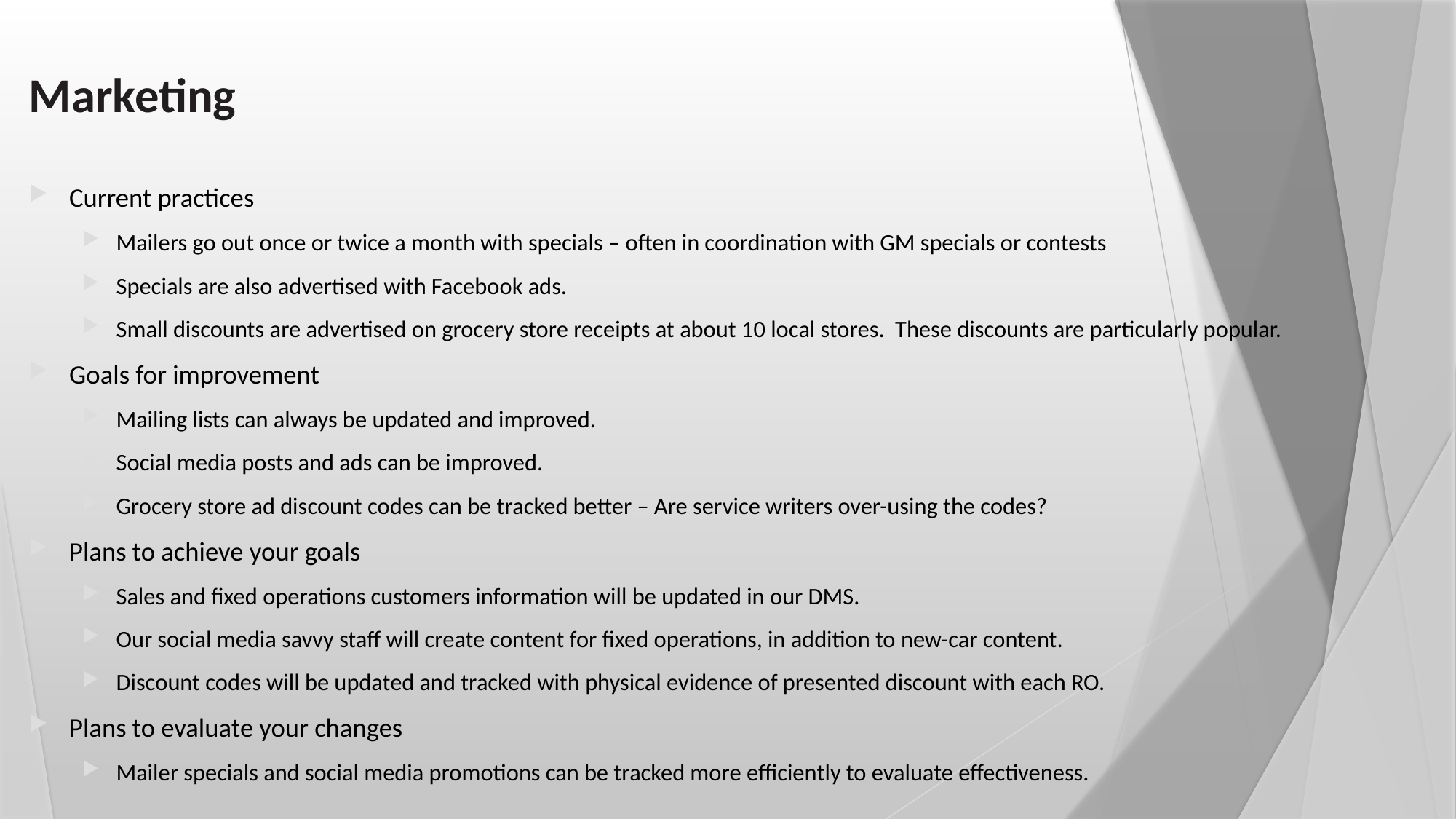

# Marketing

Current practices
Mailers go out once or twice a month with specials – often in coordination with GM specials or contests
Specials are also advertised with Facebook ads.
Small discounts are advertised on grocery store receipts at about 10 local stores.  These discounts are particularly popular.
Goals for improvement
Mailing lists can always be updated and improved.
Social media posts and ads can be improved.
Grocery store ad discount codes can be tracked better – Are service writers over-using the codes?
Plans to achieve your goals
Sales and fixed operations customers information will be updated in our DMS.
Our social media savvy staff will create content for fixed operations, in addition to new-car content.
Discount codes will be updated and tracked with physical evidence of presented discount with each RO.
Plans to evaluate your changes
Mailer specials and social media promotions can be tracked more efficiently to evaluate effectiveness.